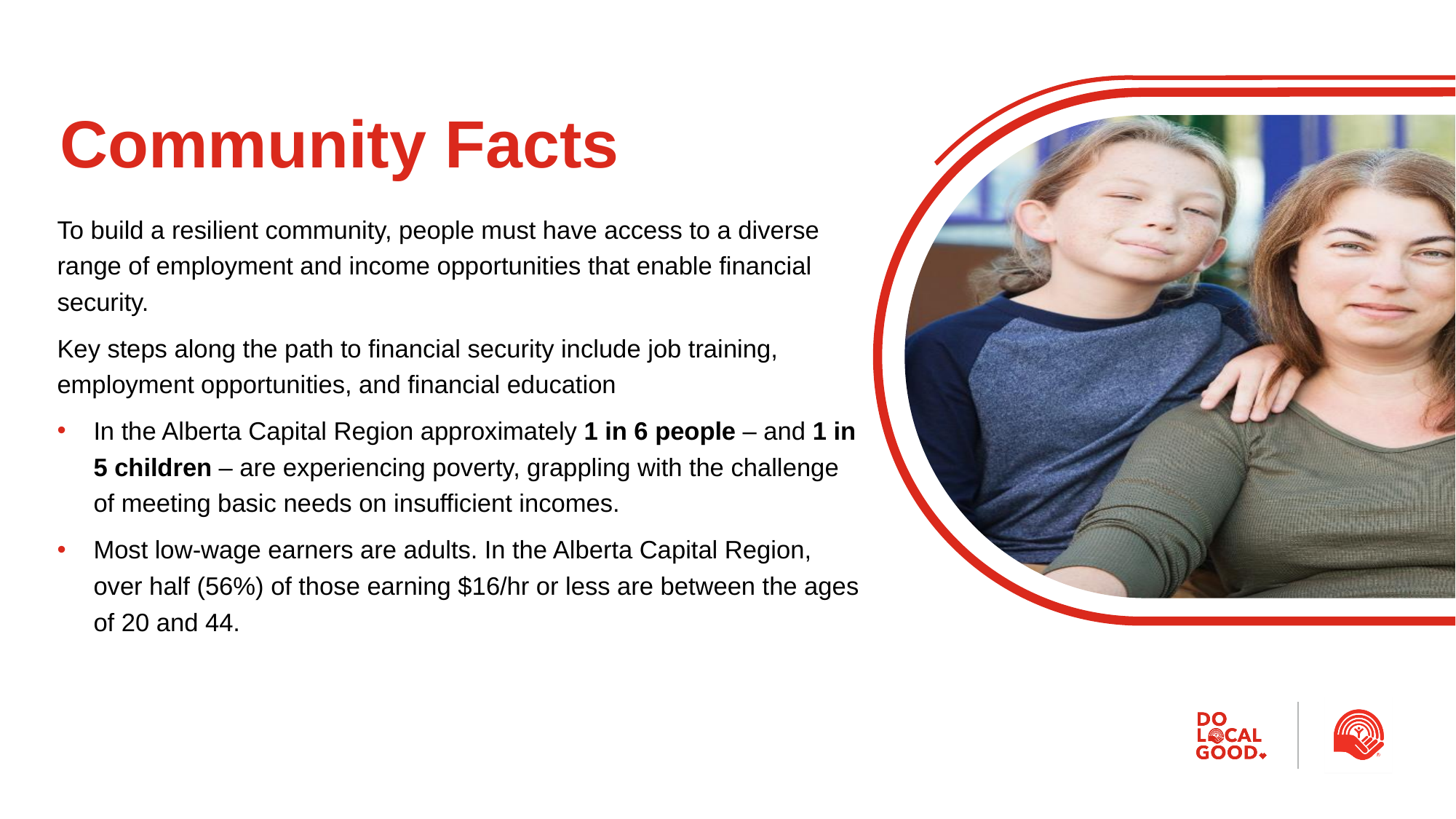

Community Facts
To build a resilient community, people must have access to a diverse range of employment and income opportunities that enable financial security.
Key steps along the path to financial security include job training, employment opportunities, and financial education
In the Alberta Capital Region approximately 1 in 6 people – and 1 in 5 children – are experiencing poverty, grappling with the challenge of meeting basic needs on insufficient incomes.
Most low-wage earners are adults. In the Alberta Capital Region, over half (56%) of those earning $16/hr or less are between the ages of 20 and 44.